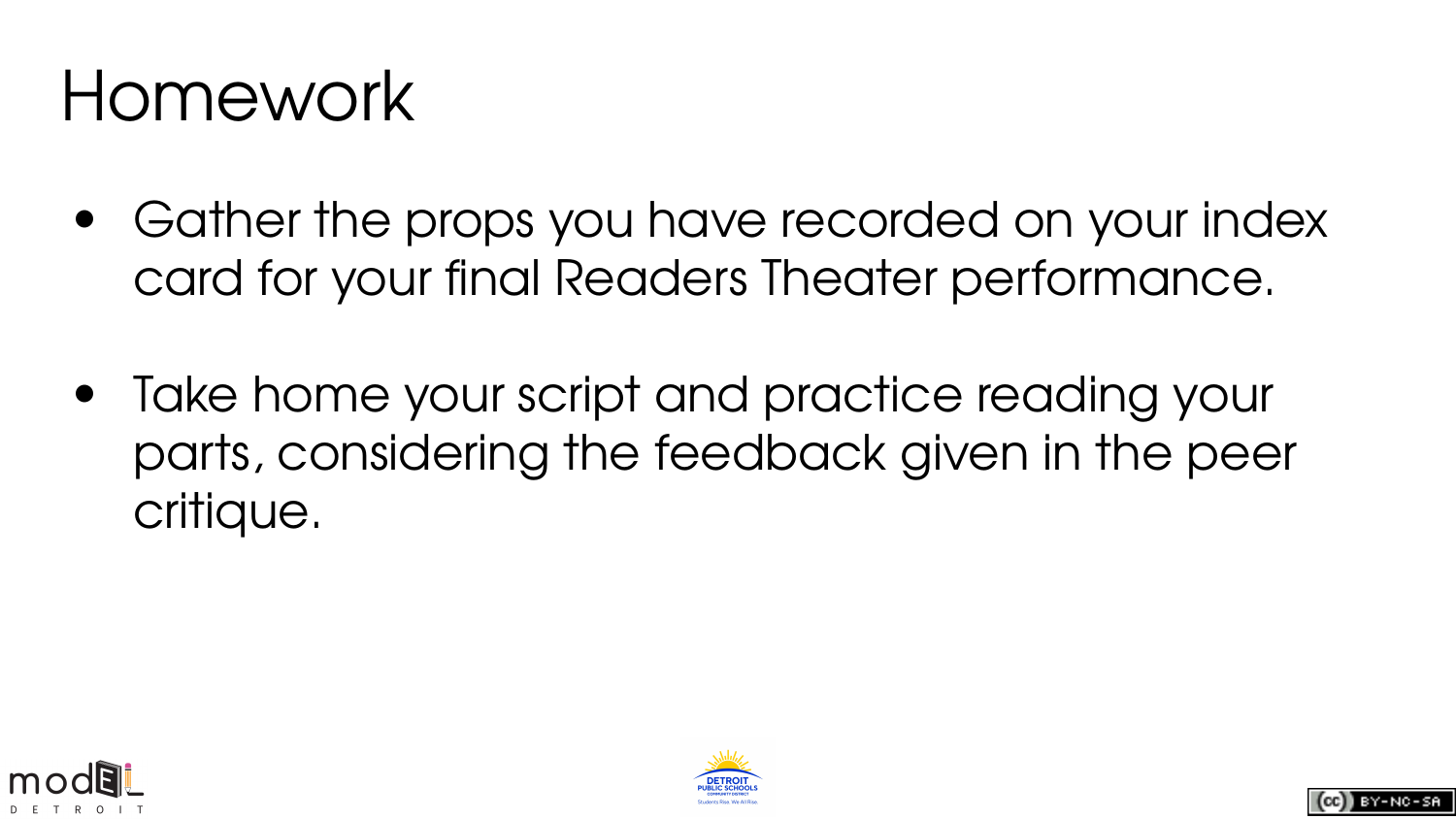

# Homework
Gather the props you have recorded on your index card for your final Readers Theater performance.
Take home your script and practice reading your parts, considering the feedback given in the peer critique.